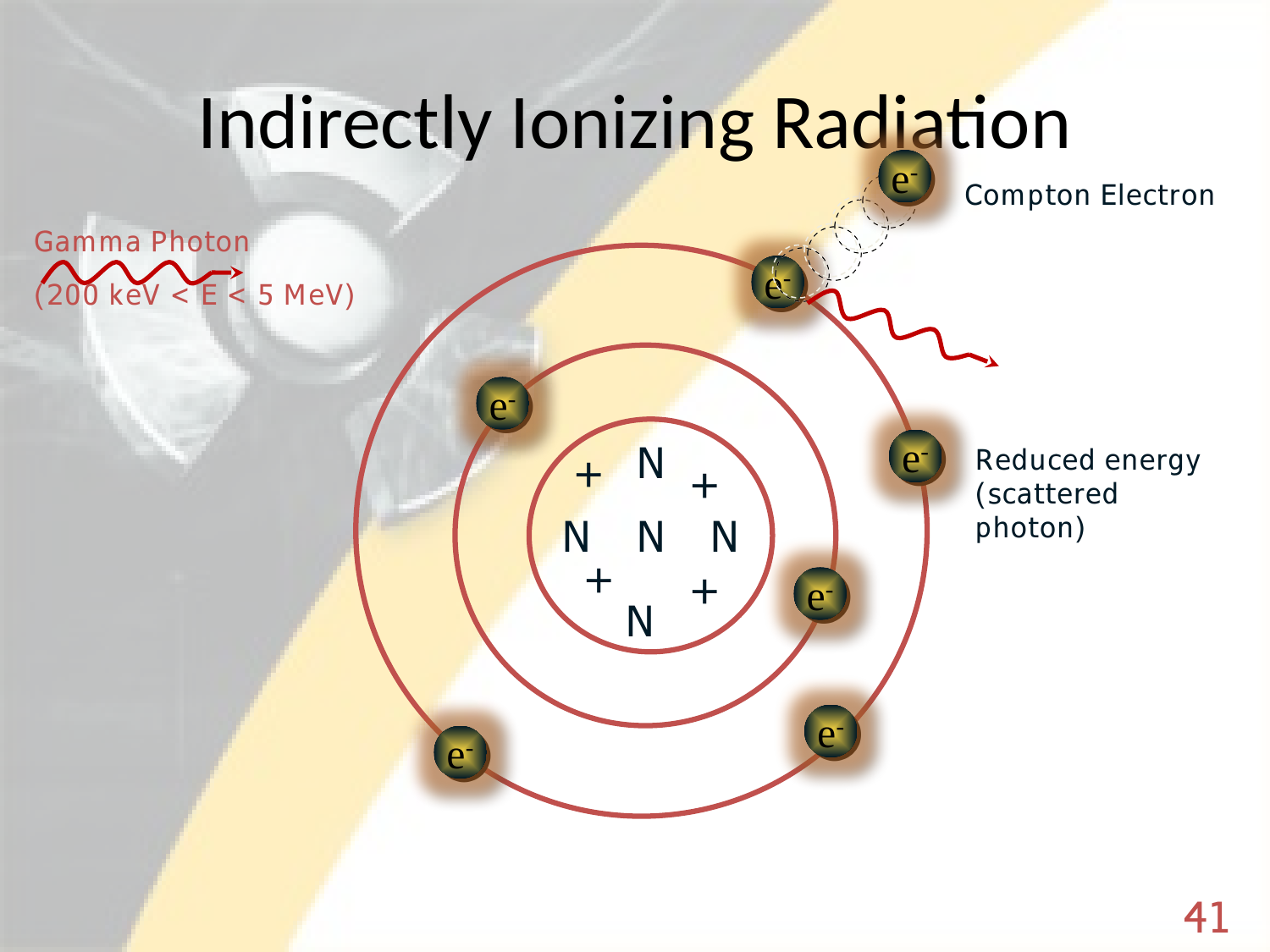

# Indirectly Ionizing Radiation
e-

Compton Electron

Gamma Photon
(200 keV < E < 5 MeV)

e-

e-

e-
N
Reduced energy (scattered photon)
+
+
N
N
N
+
+
e-
N
e-
e-